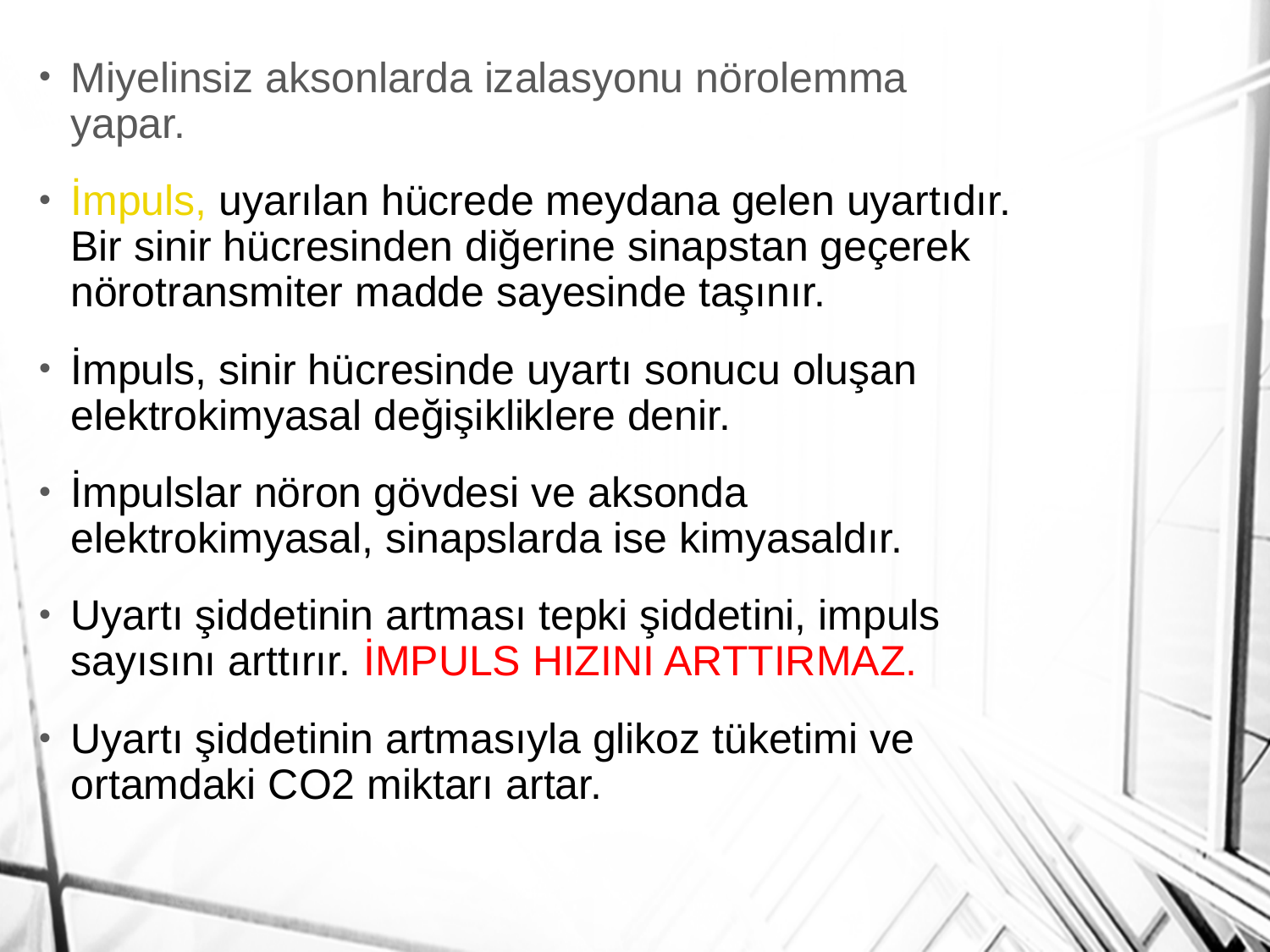

Miyelinsiz aksonlarda izalasyonu nörolemma yapar.
İmpuls, uyarılan hücrede meydana gelen uyartıdır. Bir sinir hücresinden diğerine sinapstan geçerek nörotransmiter madde sayesinde taşınır.
İmpuls, sinir hücresinde uyartı sonucu oluşan elektrokimyasal değişikliklere denir.
İmpulslar nöron gövdesi ve aksonda elektrokimyasal, sinapslarda ise kimyasaldır.
Uyartı şiddetinin artması tepki şiddetini, impuls sayısını arttırır. İMPULS HIZINI ARTTIRMAZ.
Uyartı şiddetinin artmasıyla glikoz tüketimi ve ortamdaki CO2 miktarı artar.